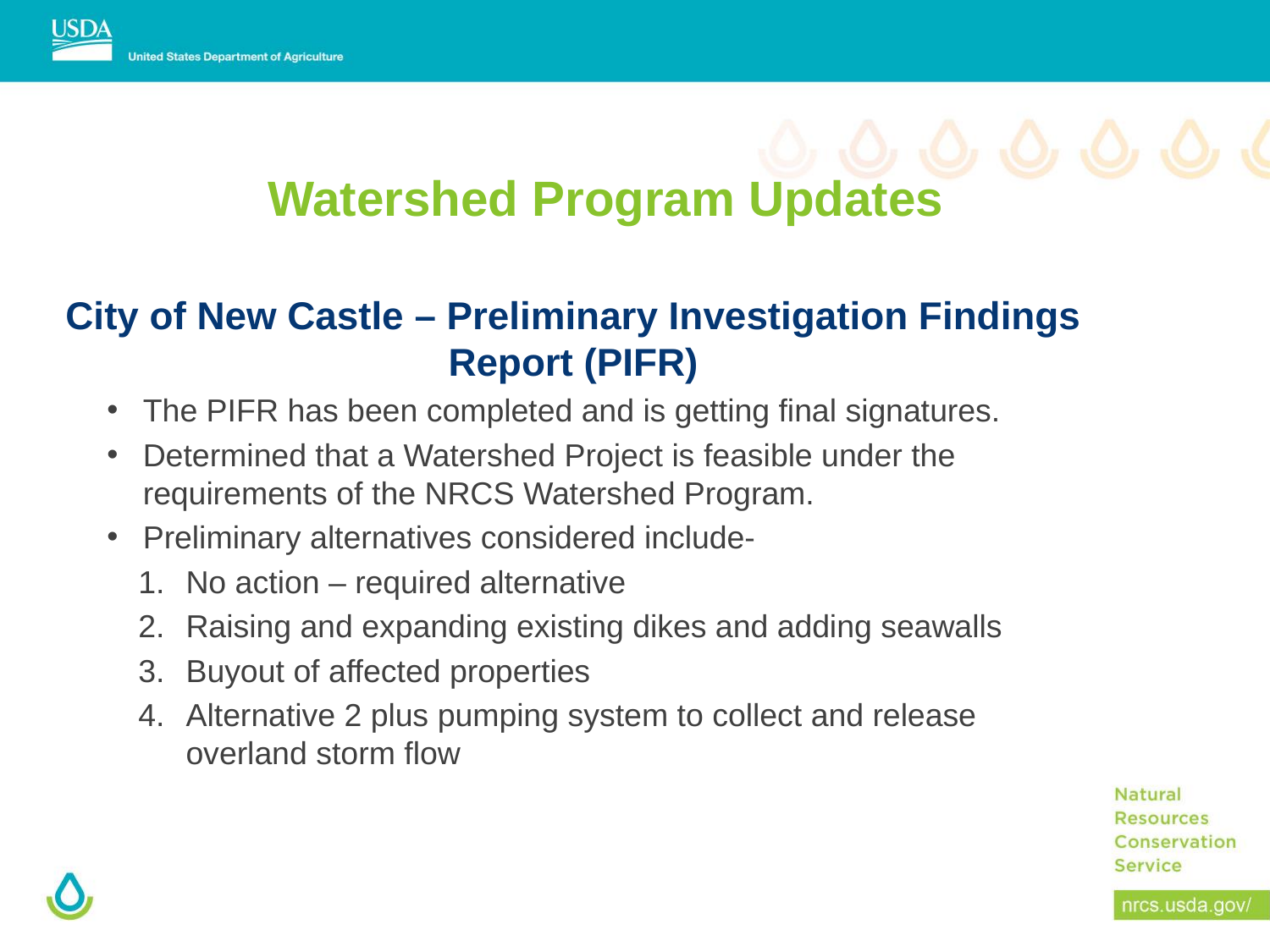

# Watershed Program Updates
City of New Castle – Preliminary Investigation Findings Report (PIFR)
The PIFR has been completed and is getting final signatures.
Determined that a Watershed Project is feasible under the requirements of the NRCS Watershed Program.
Preliminary alternatives considered include-
No action – required alternative
Raising and expanding existing dikes and adding seawalls
Buyout of affected properties
Alternative 2 plus pumping system to collect and release overland storm flow